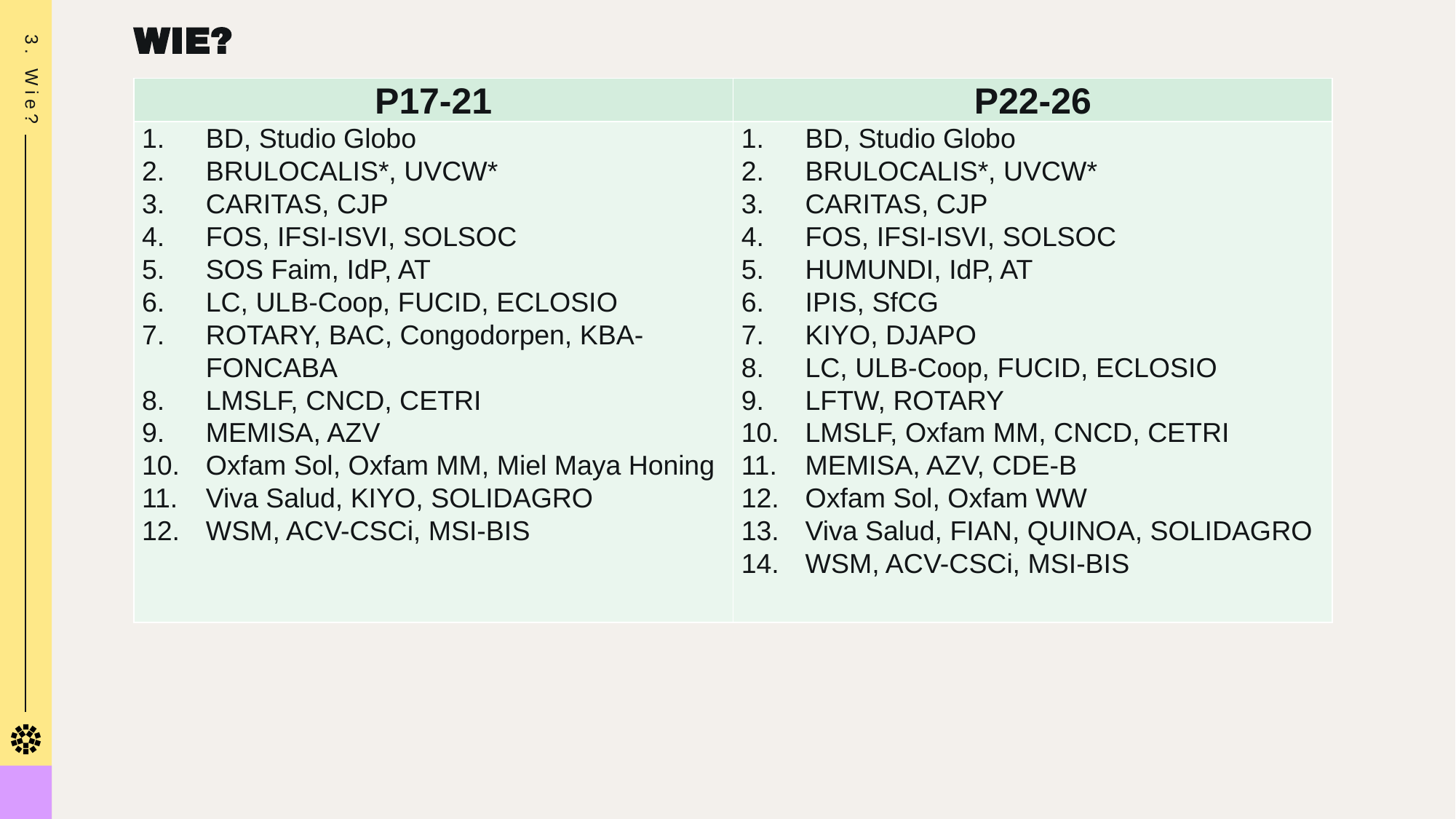

3. Wie?
WIE?
| P17-21 | P22-26 |
| --- | --- |
| BD, Studio Globo BRULOCALIS\*, UVCW\* CARITAS, CJP FOS, IFSI-ISVI, SOLSOC SOS Faim, IdP, AT LC, ULB-Coop, FUCID, ECLOSIO ROTARY, BAC, Congodorpen, KBA-FONCABA LMSLF, CNCD, CETRI MEMISA, AZV Oxfam Sol, Oxfam MM, Miel Maya Honing Viva Salud, KIYO, SOLIDAGRO WSM, ACV-CSCi, MSI-BIS | BD, Studio Globo BRULOCALIS\*, UVCW\* CARITAS, CJP FOS, IFSI-ISVI, SOLSOC HUMUNDI, IdP, AT IPIS, SfCG KIYO, DJAPO LC, ULB-Coop, FUCID, ECLOSIO LFTW, ROTARY LMSLF, Oxfam MM, CNCD, CETRI MEMISA, AZV, CDE-B Oxfam Sol, Oxfam WW Viva Salud, FIAN, QUINOA, SOLIDAGRO WSM, ACV-CSCi, MSI-BIS |